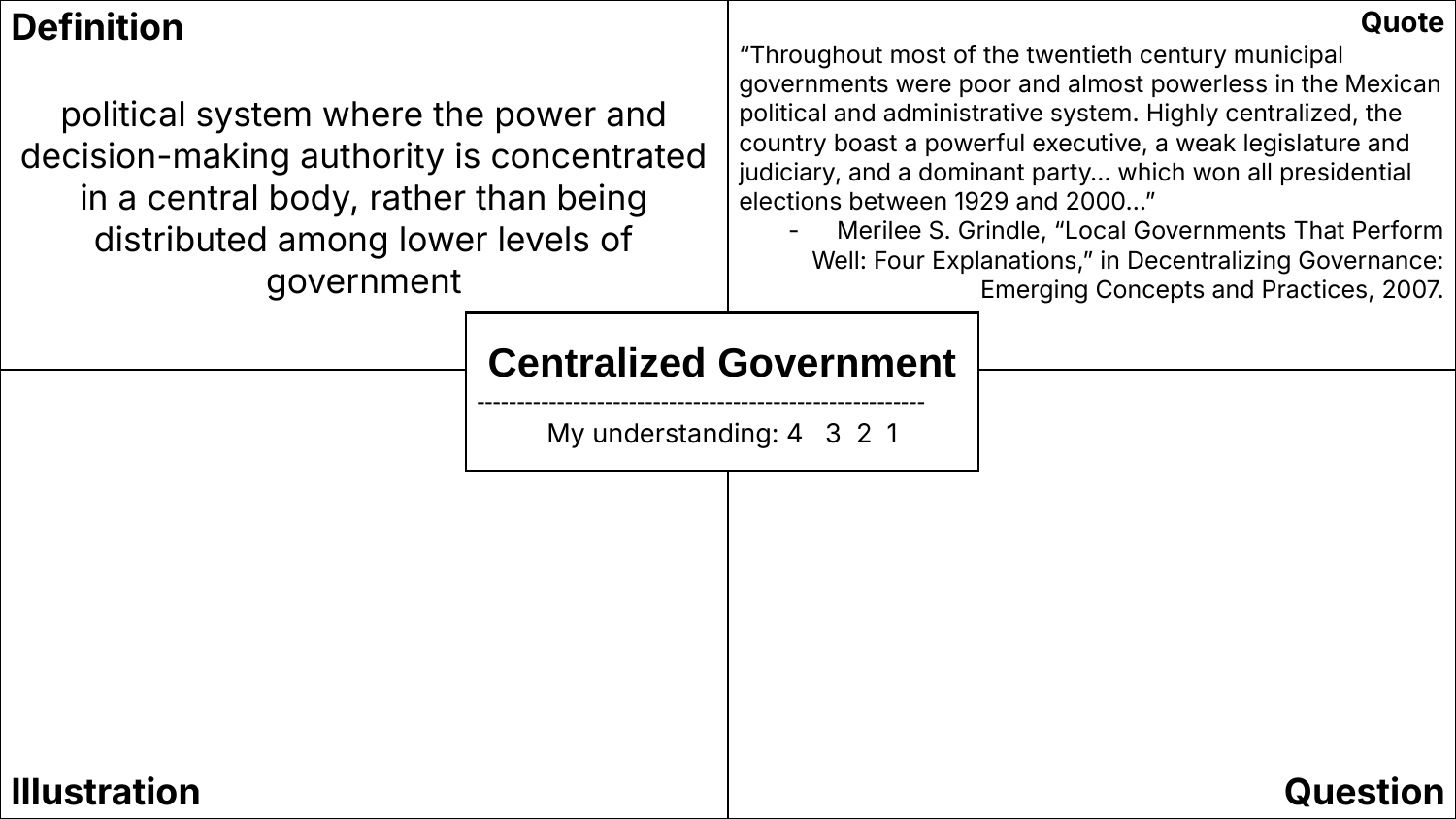

| Definition political system where the power and decision-making authority is concentrated in a central body, rather than being distributed among lower levels of government | Quote “Throughout most of the twentieth century municipal governments were poor and almost powerless in the Mexican political and administrative system. Highly centralized, the country boast a powerful executive, a weak legislature and judiciary, and a dominant party… which won all presidential elections between 1929 and 2000…” Merilee S. Grindle, “Local Governments That Perform Well: Four Explanations,” in Decentralizing Governance: Emerging Concepts and Practices, 2007. |
| --- | --- |
| Illustration | Question |
Centralized Government
--------------------------------------------------------
My understanding: 4   3  2  1